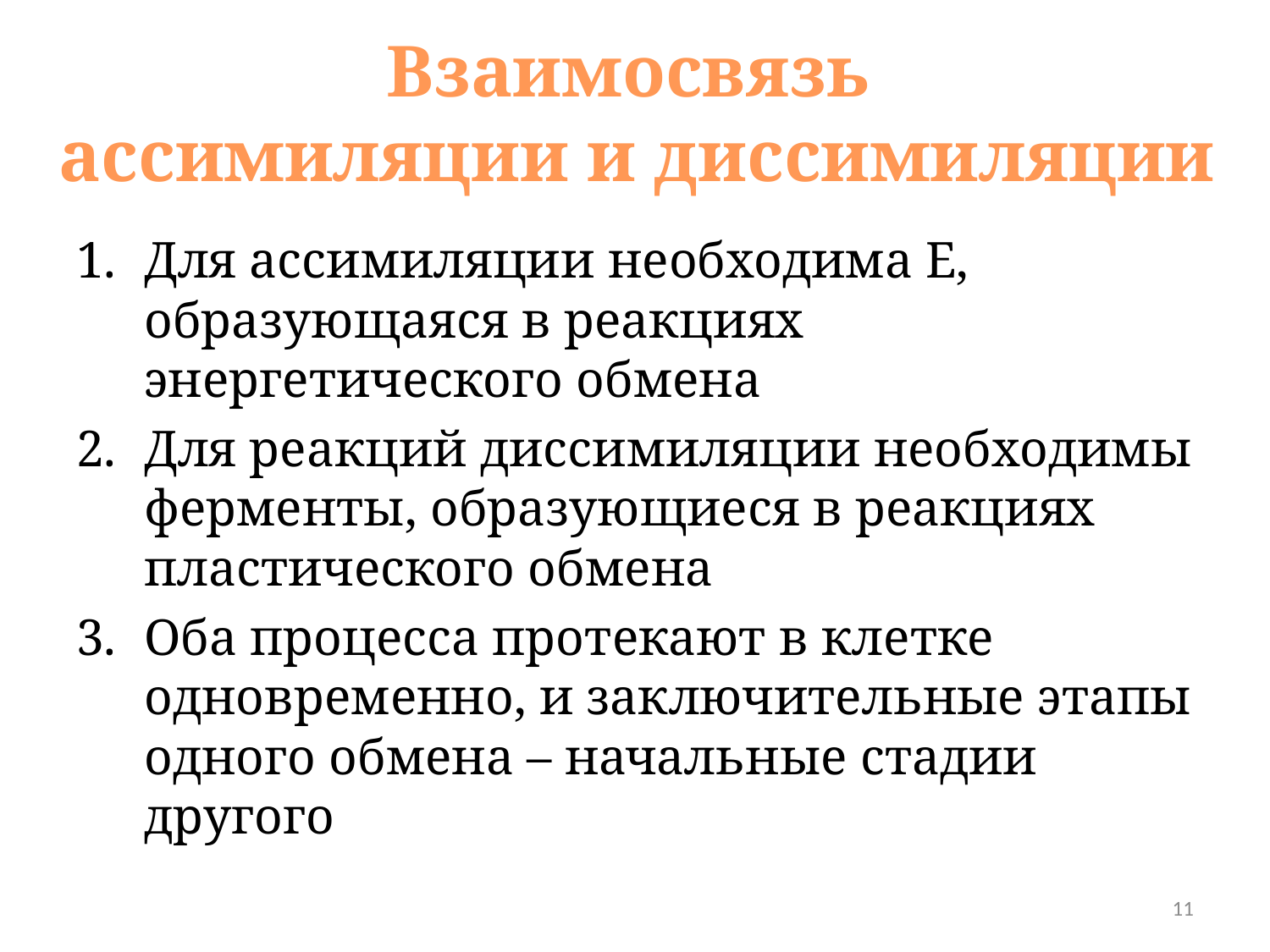

Взаимосвязь
ассимиляции и диссимиляции
Для ассимиляции необходима Е, образующаяся в реакциях энергетического обмена
Для реакций диссимиляции необходимы ферменты, образующиеся в реакциях пластического обмена
Оба процесса протекают в клетке одновременно, и заключительные этапы одного обмена – начальные стадии другого

11